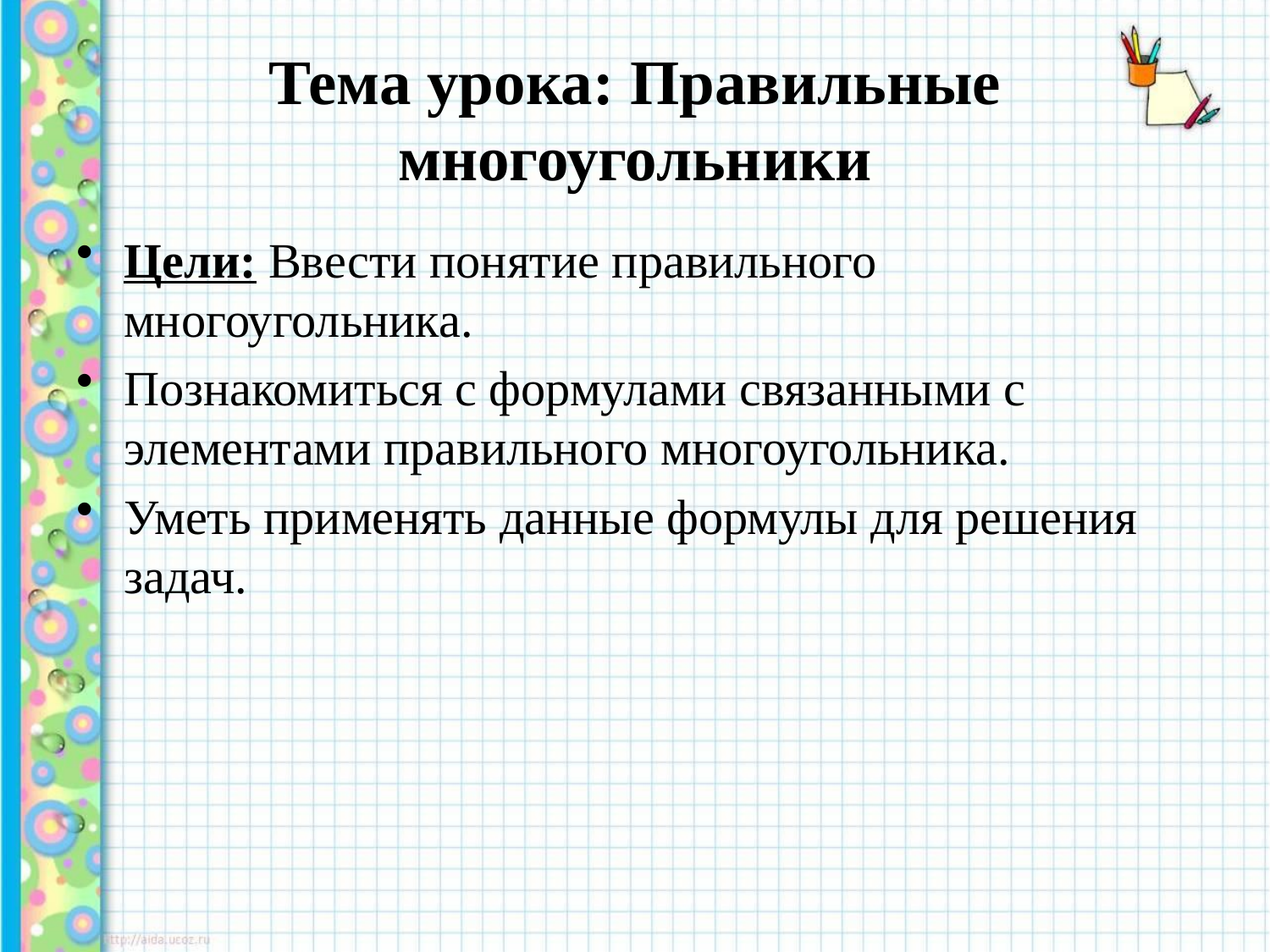

# Тема урока: Правильные многоугольники
Цели: Ввести понятие правильного многоугольника.
Познакомиться с формулами связанными с элементами правильного многоугольника.
Уметь применять данные формулы для решения задач.